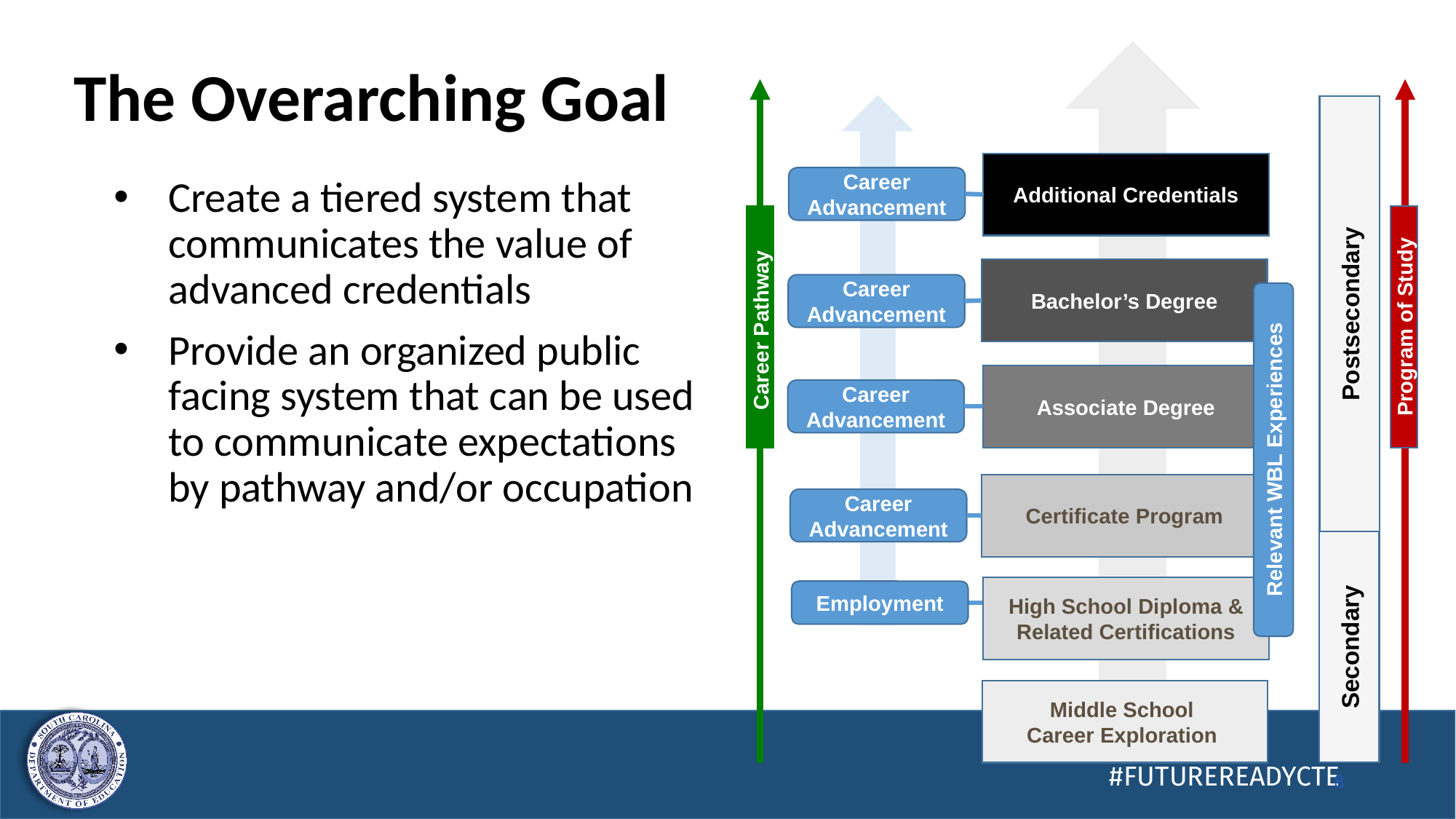

# The Overarching Goal

Postsecondary
Additional Credentials
Career Advancement
Create a tiered system that communicates the value of advanced credentials
Provide an organized public facing system that can be used to communicate expectations by pathway and/or occupation
Career Pathway
Program of Study
Bachelor’s Degree
Career Advancement
Relevant WBL Experiences
Associate Degree
Career Advancement
Certificate Program
Career Advancement
Secondary
High School Diploma & Related Certifications
Employment
Middle School
Career Exploration
8